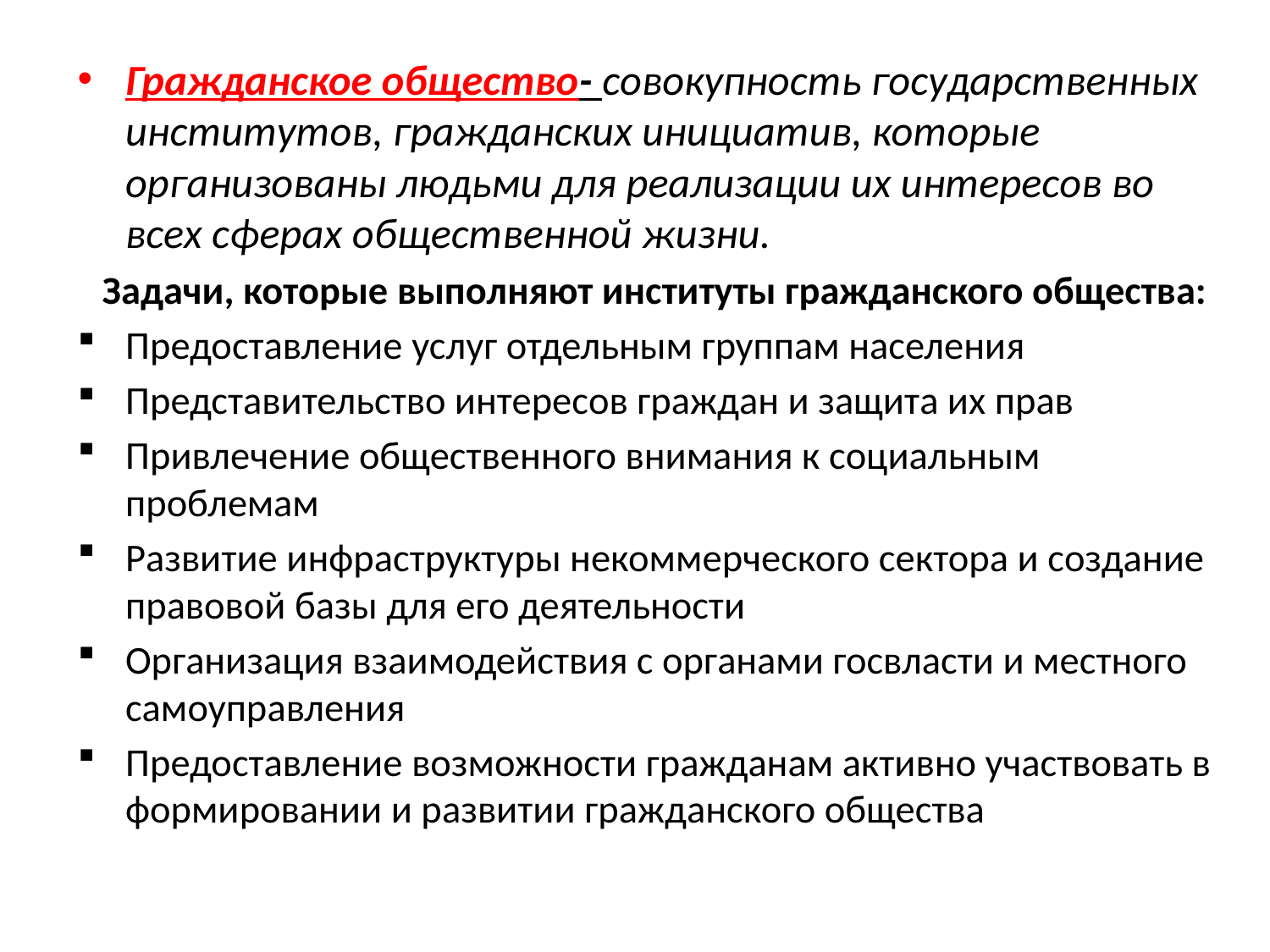

#
Гражданское общество- совокупность государственных институтов, гражданских инициатив, которые организованы людьми для реализации их интересов во всех сферах общественной жизни.
 Задачи, которые выполняют институты гражданского общества:
Предоставление услуг отдельным группам населения
Представительство интересов граждан и защита их прав
Привлечение общественного внимания к социальным проблемам
Развитие инфраструктуры некоммерческого сектора и создание правовой базы для его деятельности
Организация взаимодействия с органами госвласти и местного самоуправления
Предоставление возможности гражданам активно участвовать в формировании и развитии гражданского общества